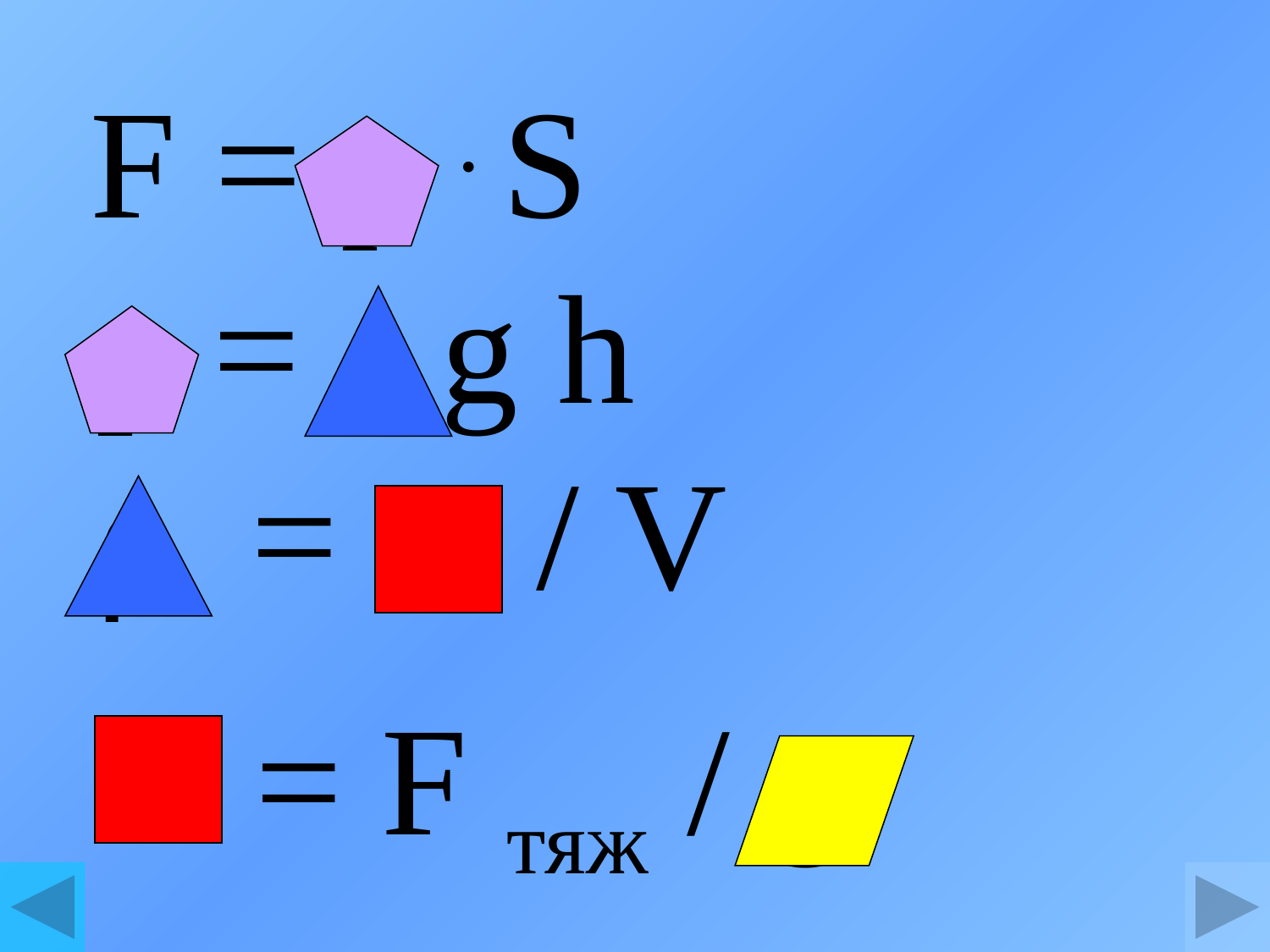

F = p . S
 p = ρ  g h
 ρ  = m / V

 m = F тяж / g